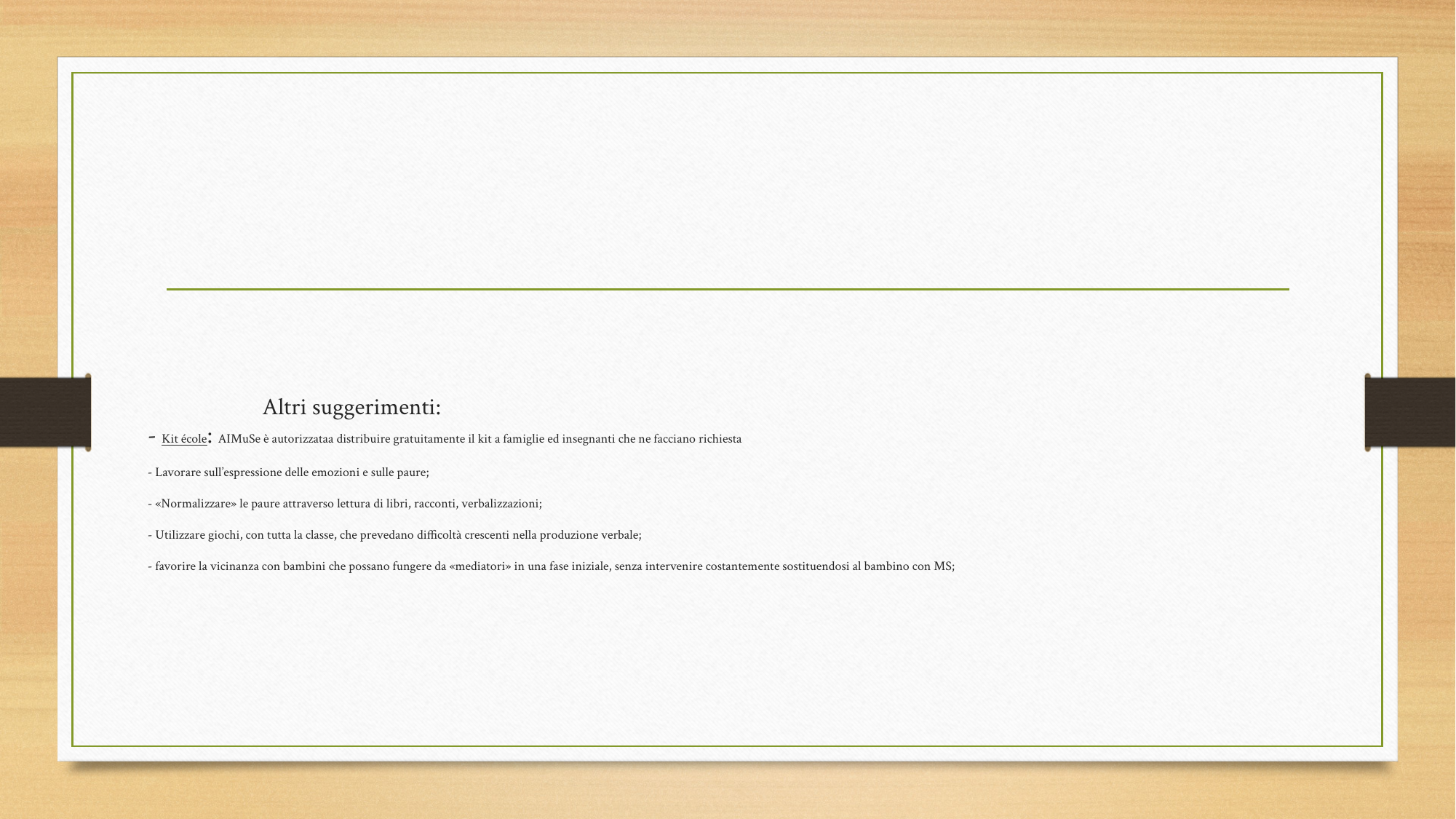

# Altri suggerimenti: - Kit école: AIMuSe è autorizzataa distribuire gratuitamente il kit a famiglie ed insegnanti che ne facciano richiesta - Lavorare sull’espressione delle emozioni e sulle paure; - «Normalizzare» le paure attraverso lettura di libri, racconti, verbalizzazioni; - Utilizzare giochi, con tutta la classe, che prevedano difficoltà crescenti nella produzione verbale; - favorire la vicinanza con bambini che possano fungere da «mediatori» in una fase iniziale, senza intervenire costantemente sostituendosi al bambino con MS;